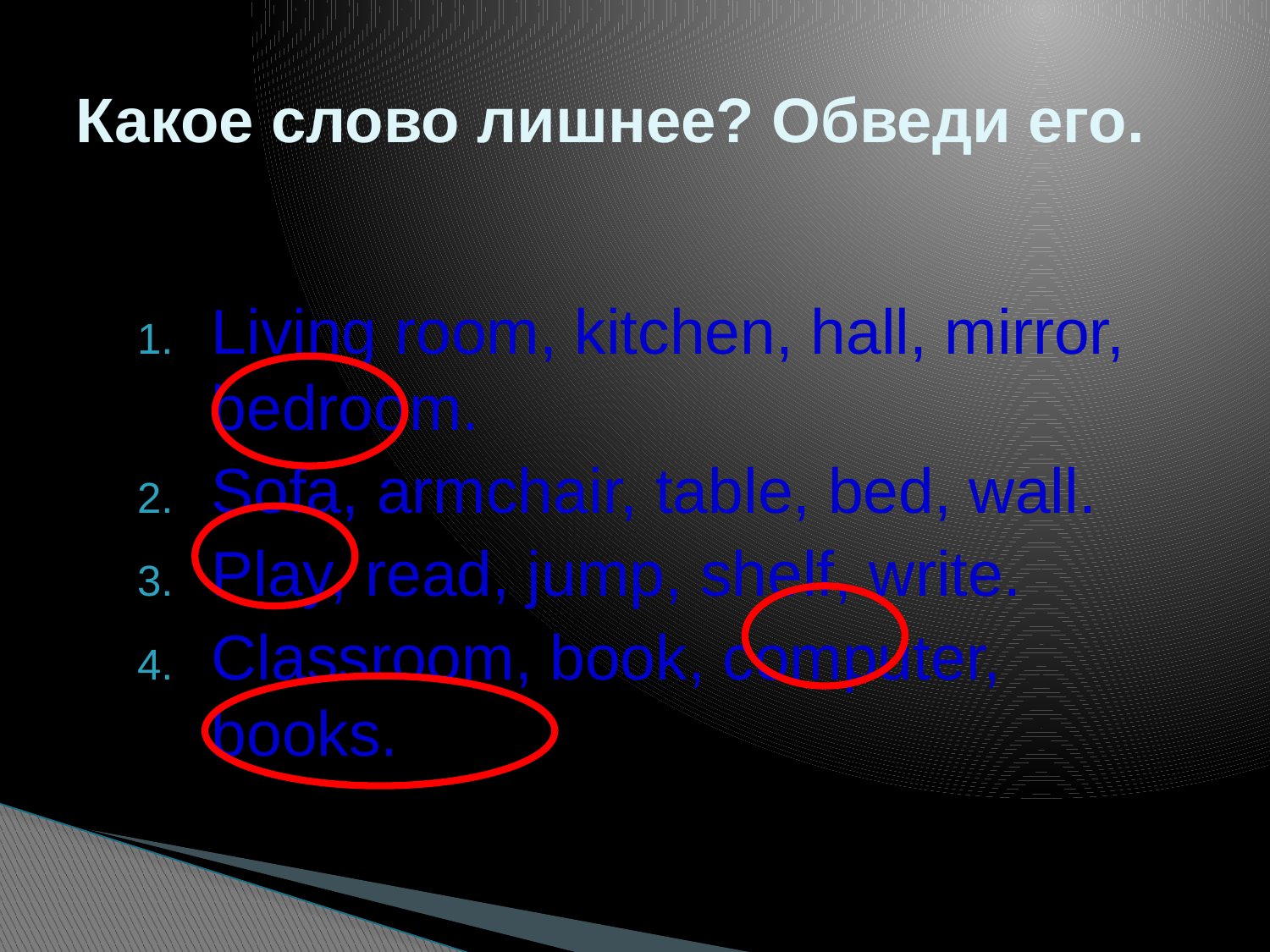

# Какое слово лишнее? Обведи его.
Living room, kitchen, hall, mirror, bedroom.
Sofa, armchair, table, bed, wall.
Play, read, jump, shelf, write.
Classroom, book, computer, books.